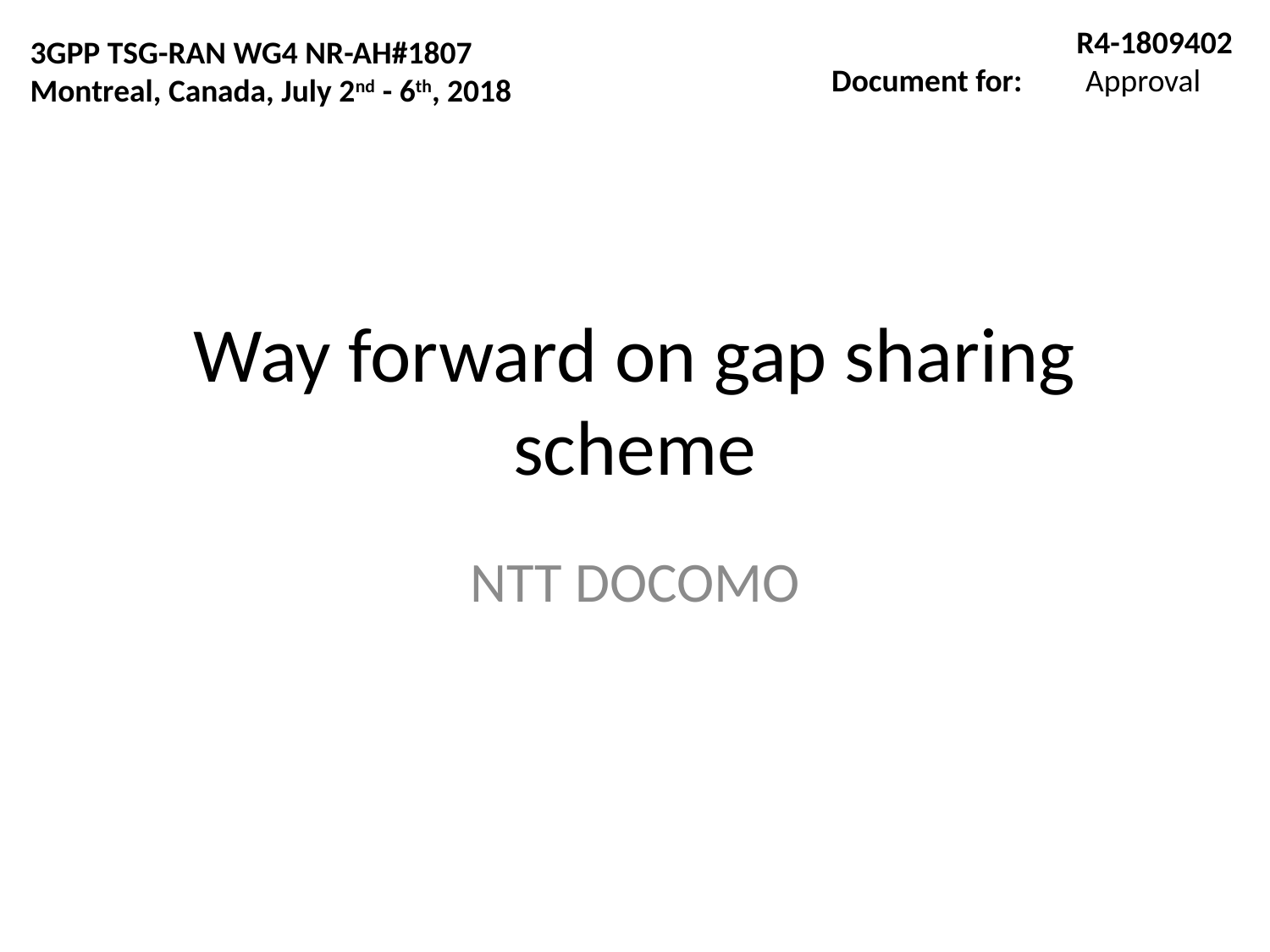

R4-1809402
Document for:	Approval
3GPP TSG-RAN WG4 NR-AH#1807
Montreal, Canada, July 2nd - 6th, 2018
# Way forward on gap sharing scheme
NTT DOCOMO